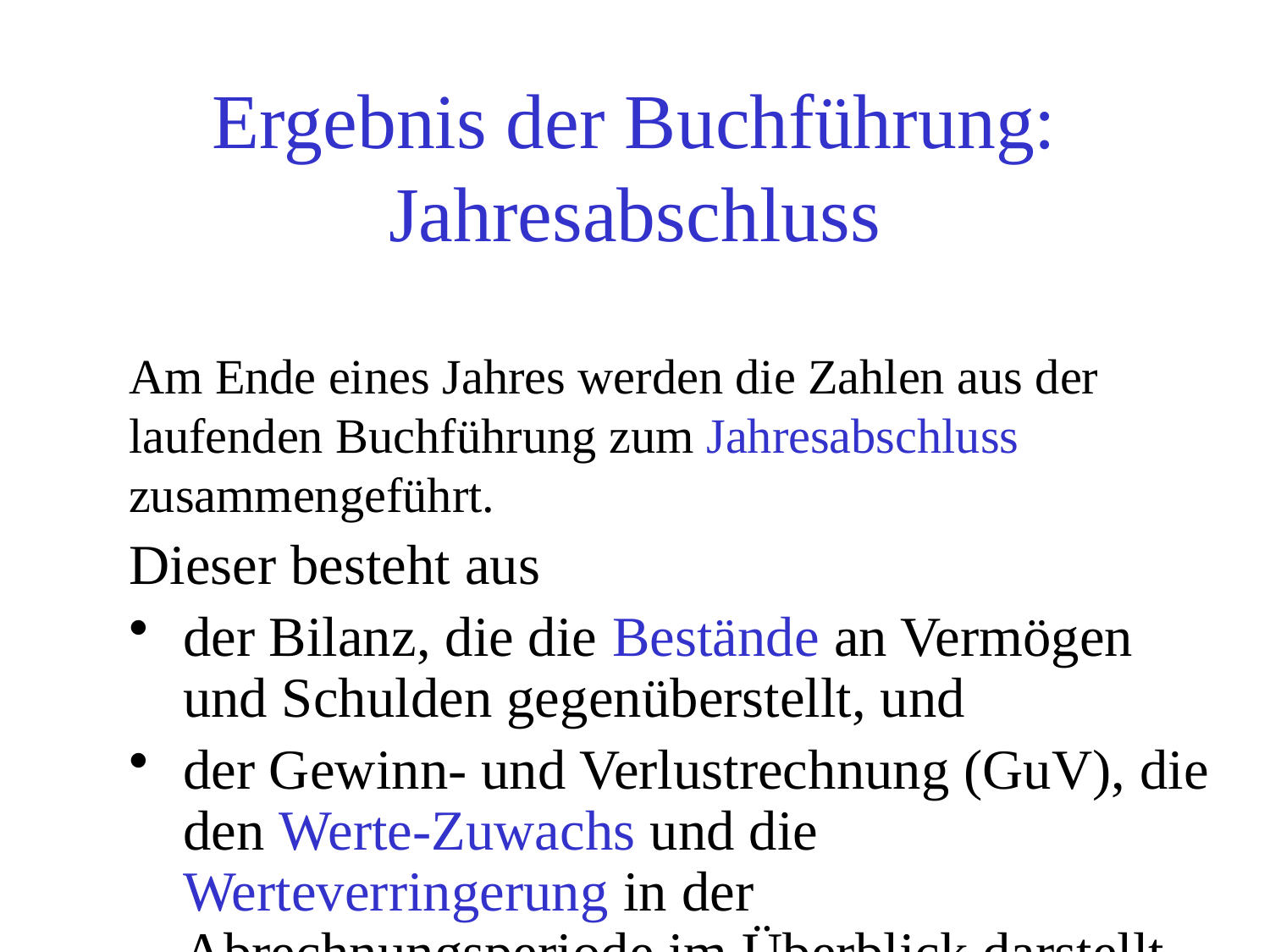

# Ergebnis der Buchführung: Jahresabschluss
Am Ende eines Jahres werden die Zahlen aus der laufenden Buchführung zum Jahresabschluss zusammengeführt.

Dieser besteht aus
der Bilanz, die die Bestände an Vermögen und Schulden gegenüberstellt, und
der Gewinn- und Verlustrechnung (GuV), die den Werte-Zuwachs und die Werteverringerung in der Abrechnungsperiode im Überblick darstellt.